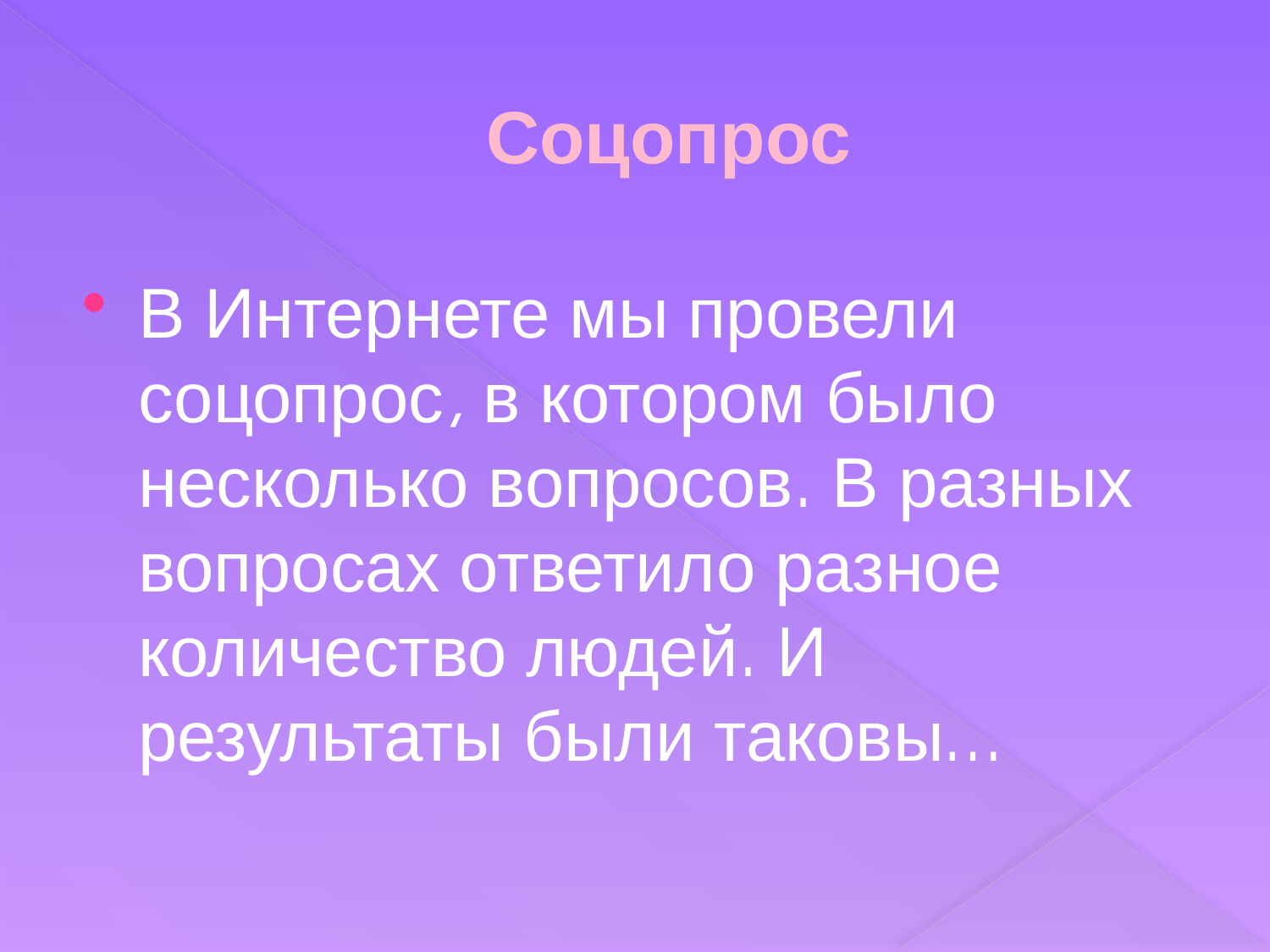

# Соцопрос
В Интернете мы провели соцопрос, в котором было несколько вопросов. В разных вопросах ответило разное количество людей. И результаты были таковы…